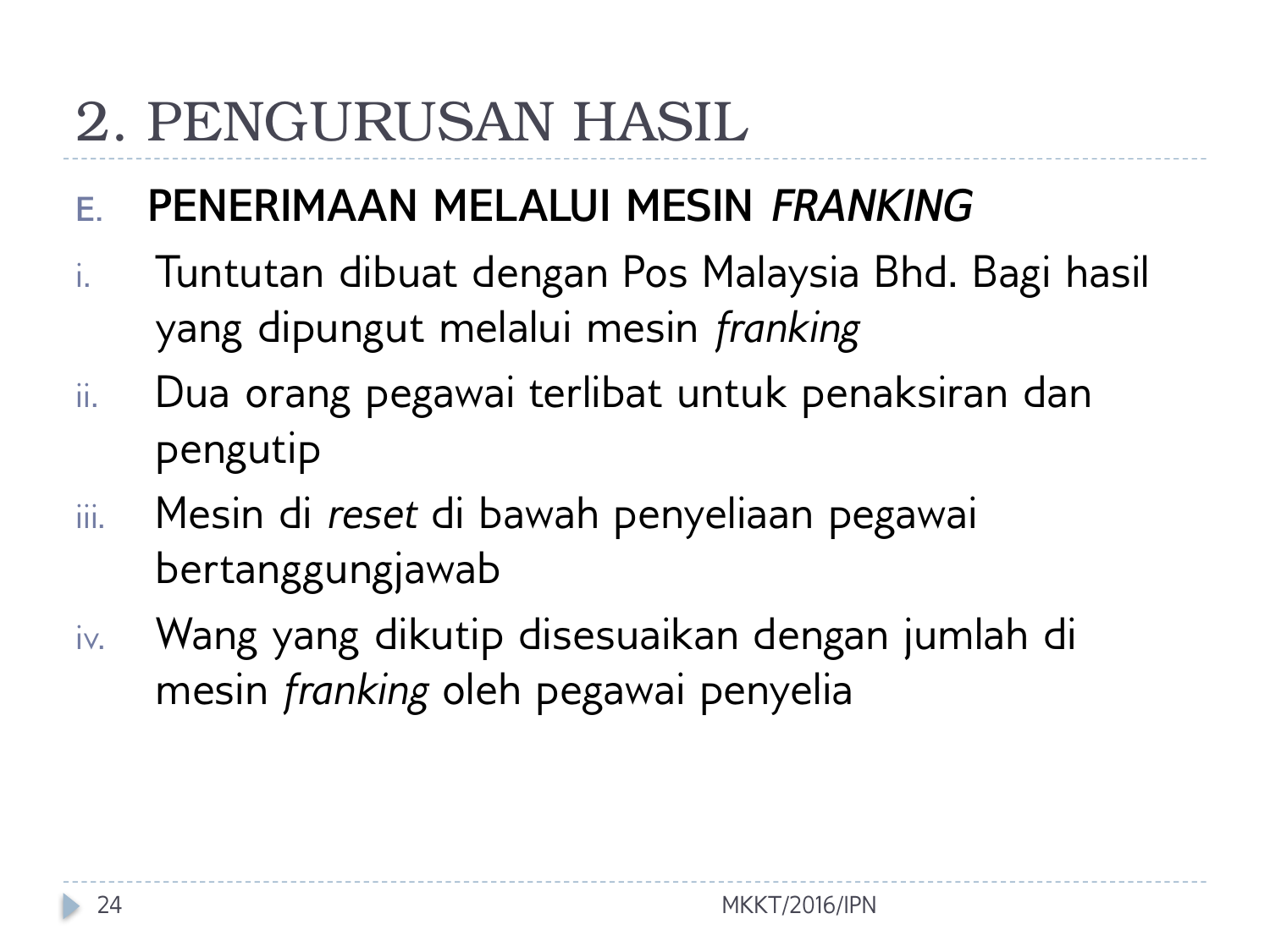

# 2. PENGURUSAN HASIL
PENERIMAAN MELALUI MESIN FRANKING
Tuntutan dibuat dengan Pos Malaysia Bhd. Bagi hasil yang dipungut melalui mesin franking
Dua orang pegawai terlibat untuk penaksiran dan pengutip
Mesin di reset di bawah penyeliaan pegawai  bertanggungjawab
Wang yang dikutip disesuaikan dengan jumlah di mesin franking oleh pegawai penyelia
24
MKKT/2016/IPN